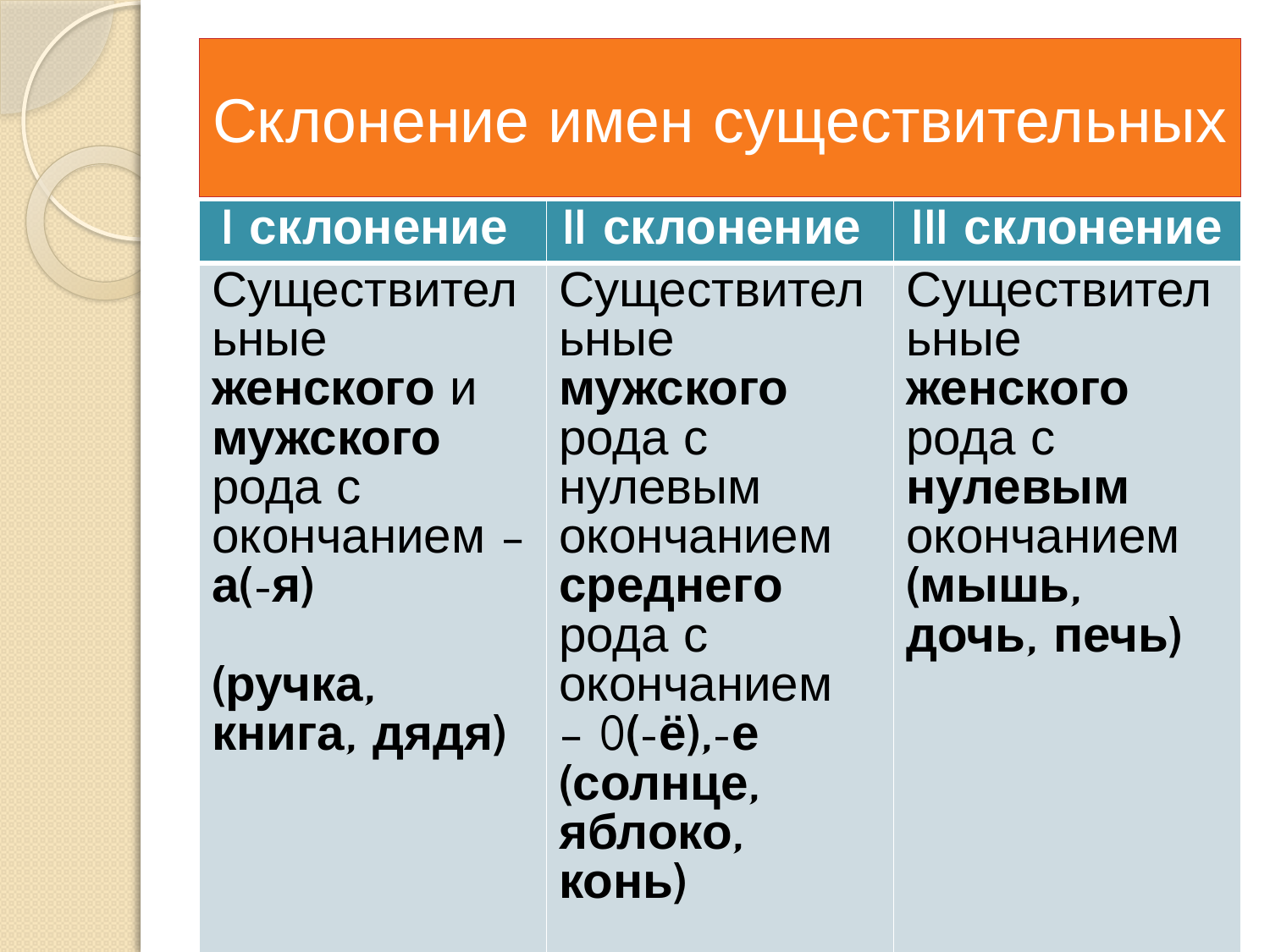

# Склонение имен существительных
| I склонение | II склонение | III склонение |
| --- | --- | --- |
| Существительные женского и мужского рода с окончанием – а(-я) (ручка, книга, дядя) | Существительные мужского рода с нулевым окончанием среднего рода с окончанием – 0(-ё),-е (солнце, яблоко, конь) | Существительные женского рода с нулевым окончанием (мышь, дочь, печь) |